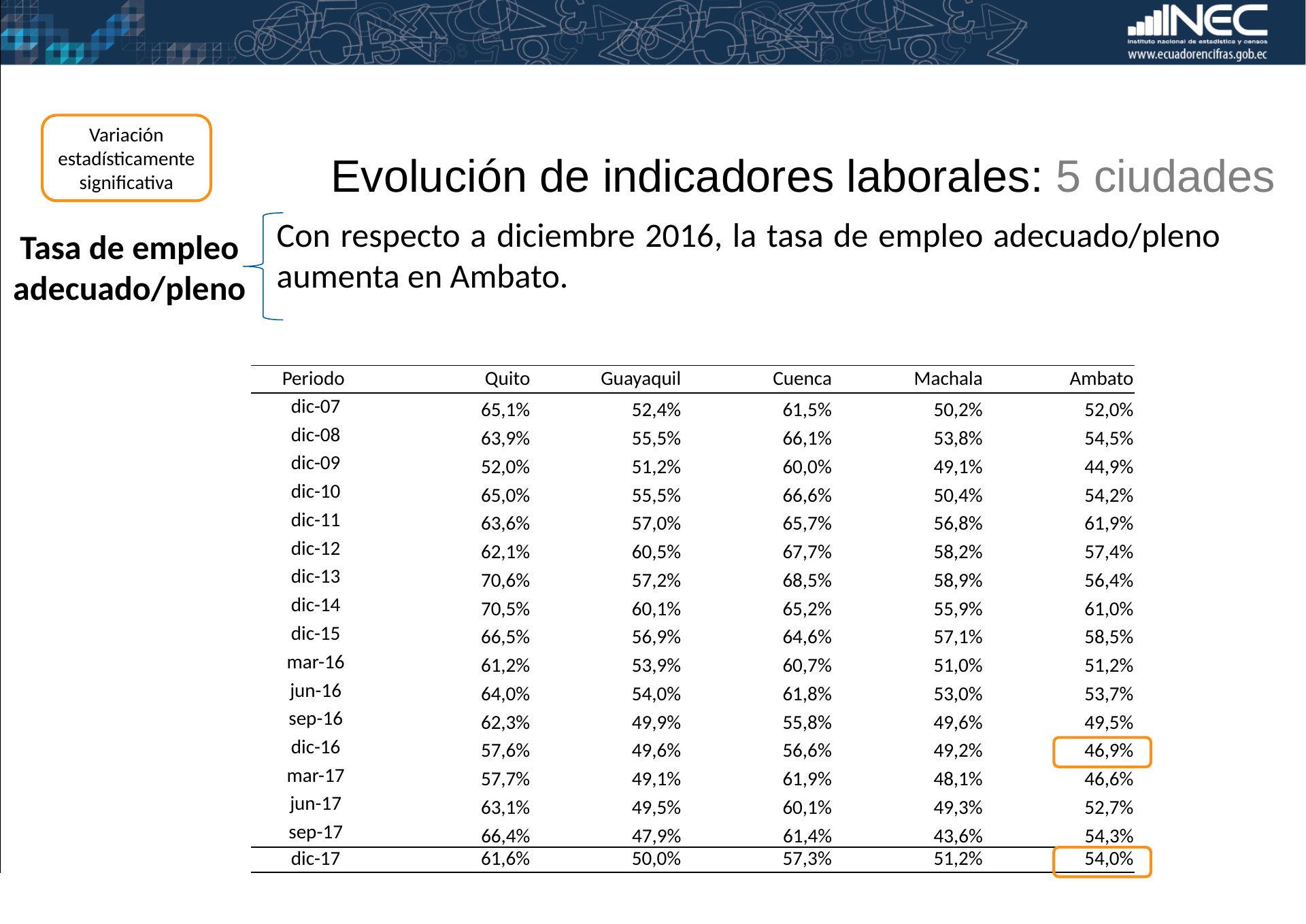

Variación estadísticamente significativa
Evolución de indicadores laborales: 5 ciudades
Con respecto a diciembre 2016, la tasa de empleo adecuado/pleno aumenta en Ambato.

Tasa de empleo adecuado/pleno
| Periodo | Quito | Guayaquil | Cuenca | Machala | Ambato |
| --- | --- | --- | --- | --- | --- |
| dic-07 | 65,1% | 52,4% | 61,5% | 50,2% | 52,0% |
| dic-08 | 63,9% | 55,5% | 66,1% | 53,8% | 54,5% |
| dic-09 | 52,0% | 51,2% | 60,0% | 49,1% | 44,9% |
| dic-10 | 65,0% | 55,5% | 66,6% | 50,4% | 54,2% |
| dic-11 | 63,6% | 57,0% | 65,7% | 56,8% | 61,9% |
| dic-12 | 62,1% | 60,5% | 67,7% | 58,2% | 57,4% |
| dic-13 | 70,6% | 57,2% | 68,5% | 58,9% | 56,4% |
| dic-14 | 70,5% | 60,1% | 65,2% | 55,9% | 61,0% |
| dic-15 | 66,5% | 56,9% | 64,6% | 57,1% | 58,5% |
| mar-16 | 61,2% | 53,9% | 60,7% | 51,0% | 51,2% |
| jun-16 | 64,0% | 54,0% | 61,8% | 53,0% | 53,7% |
| sep-16 | 62,3% | 49,9% | 55,8% | 49,6% | 49,5% |
| dic-16 | 57,6% | 49,6% | 56,6% | 49,2% | 46,9% |
| mar-17 | 57,7% | 49,1% | 61,9% | 48,1% | 46,6% |
| jun-17 | 63,1% | 49,5% | 60,1% | 49,3% | 52,7% |
| sep-17 | 66,4% | 47,9% | 61,4% | 43,6% | 54,3% |
| dic-17 | 61,6% | 50,0% | 57,3% | 51,2% | 54,0% |